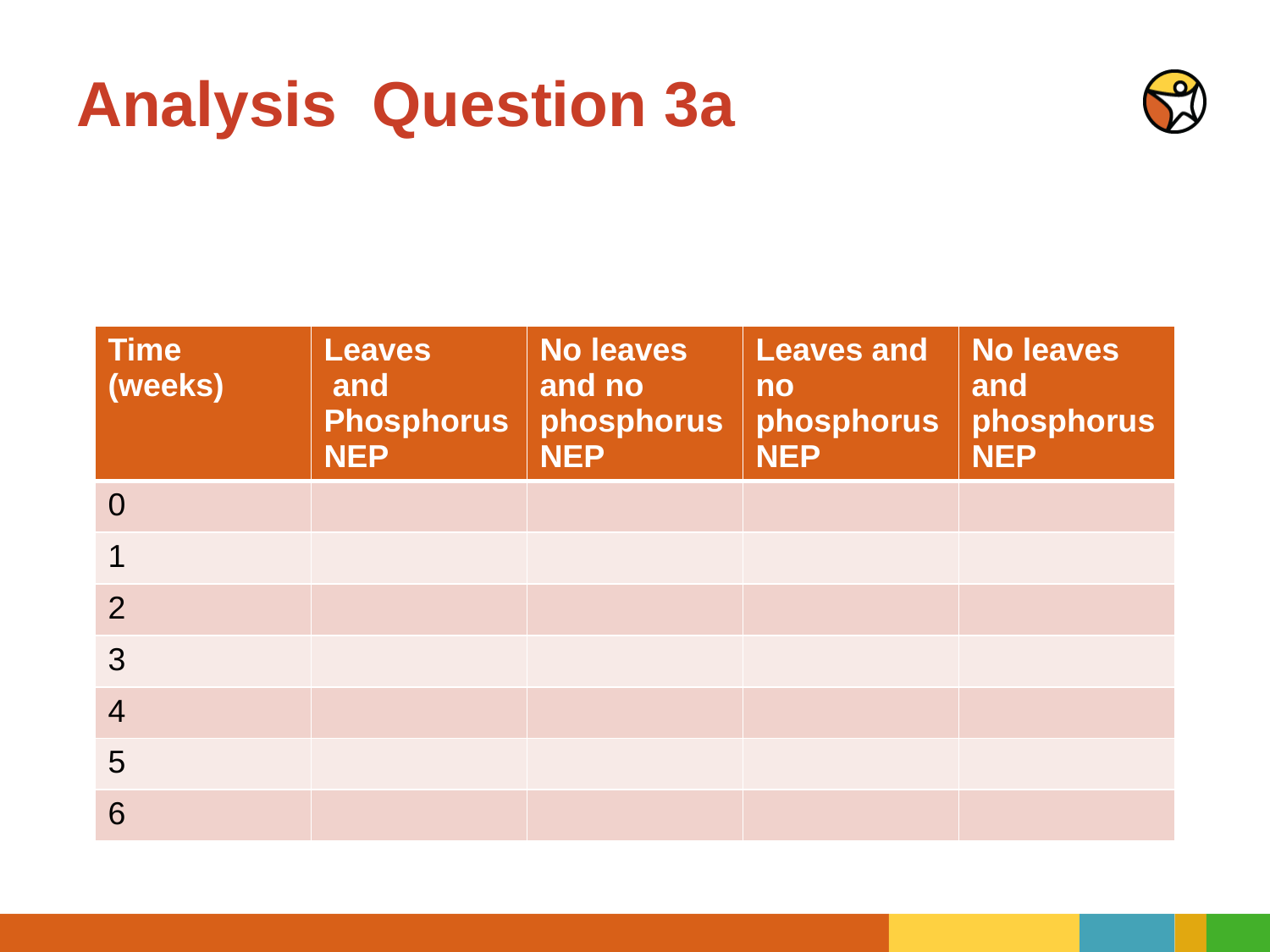

# Analysis  Question 3a
| Time (weeks) | Leaves and Phosphorus NEP | No leaves and no phosphorus NEP | Leaves and no phosphorus NEP | No leaves and phosphorus NEP |
| --- | --- | --- | --- | --- |
| 0 |  |  |  |  |
| 1 |  |  |  |  |
| 2 |  |  |  |  |
| 3 |  |  |  |  |
| 4 |  |  |  |  |
| 5 |  |  |  |  |
| 6 |  |  |  |  |